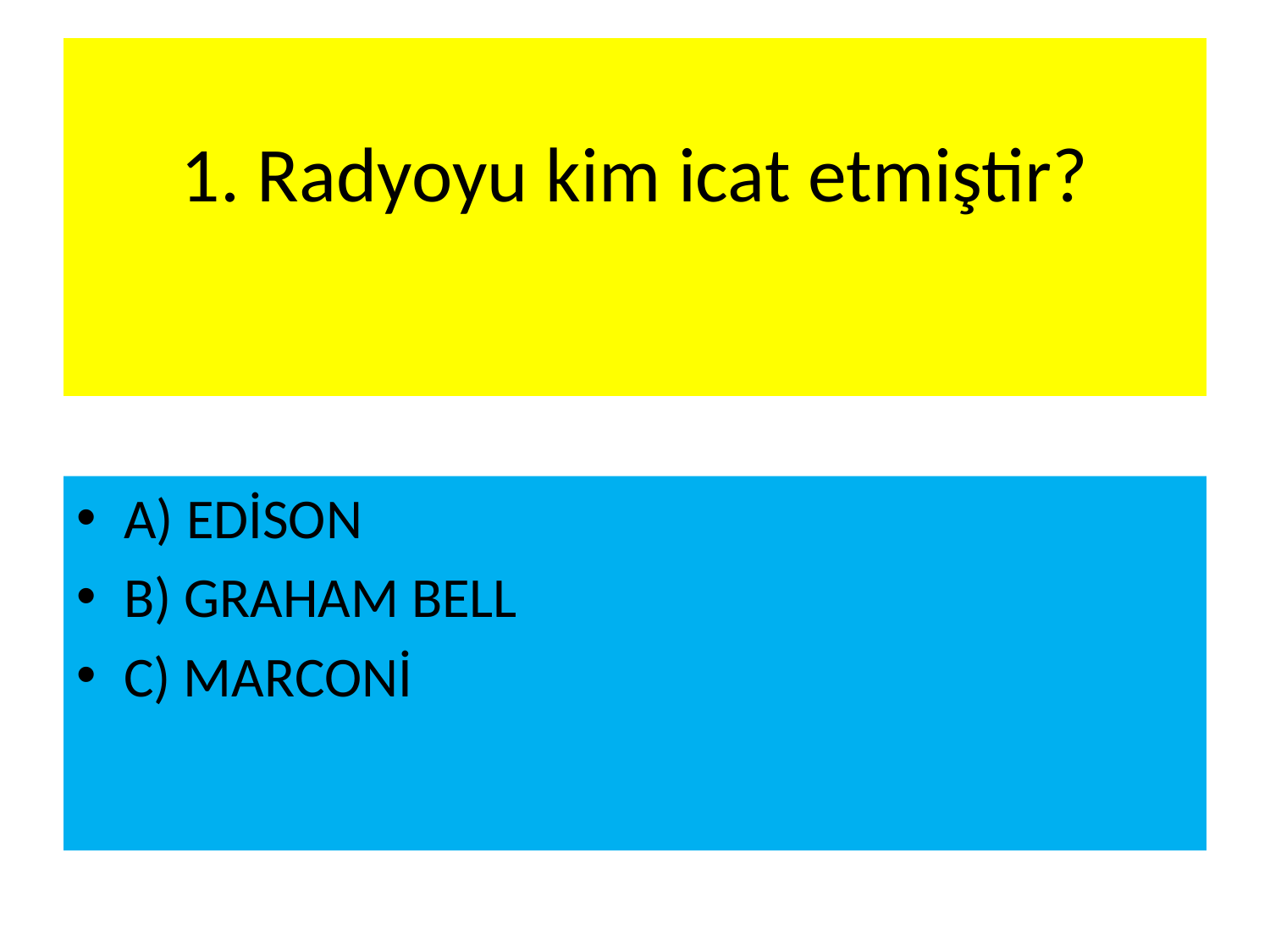

# 1. Radyoyu kim icat etmiştir?
A) EDİSON
B) GRAHAM BELL
C) MARCONİ